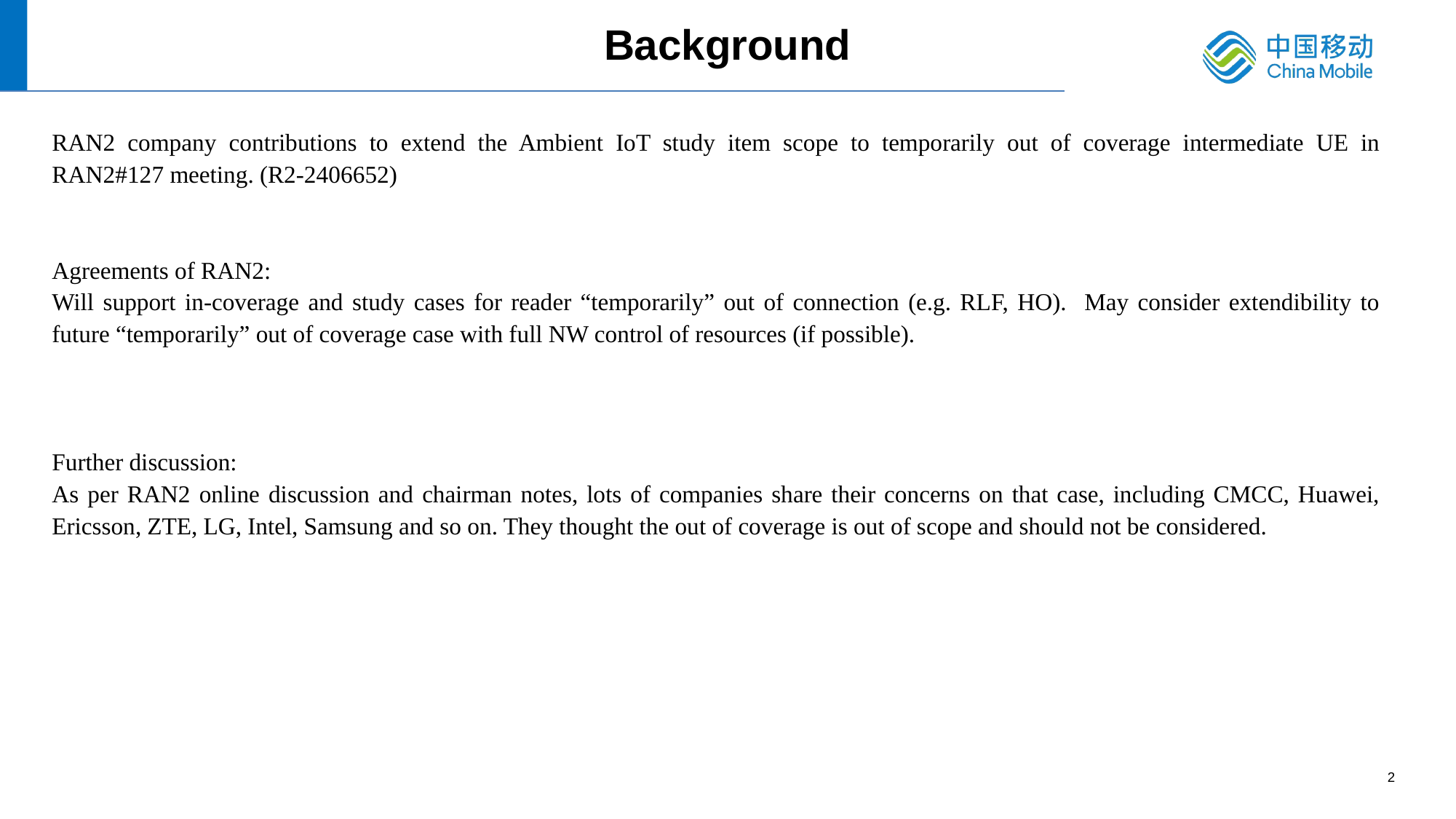

Background
RAN2 company contributions to extend the Ambient IoT study item scope to temporarily out of coverage intermediate UE in RAN2#127 meeting. (R2-2406652)

Agreements of RAN2:
Will support in-coverage and study cases for reader “temporarily” out of connection (e.g. RLF, HO).  May consider extendibility to future “temporarily” out of coverage case with full NW control of resources (if possible).

Further discussion:
As per RAN2 online discussion and chairman notes, lots of companies share their concerns on that case, including CMCC, Huawei, Ericsson, ZTE, LG, Intel, Samsung and so on. They thought the out of coverage is out of scope and should not be considered.

2